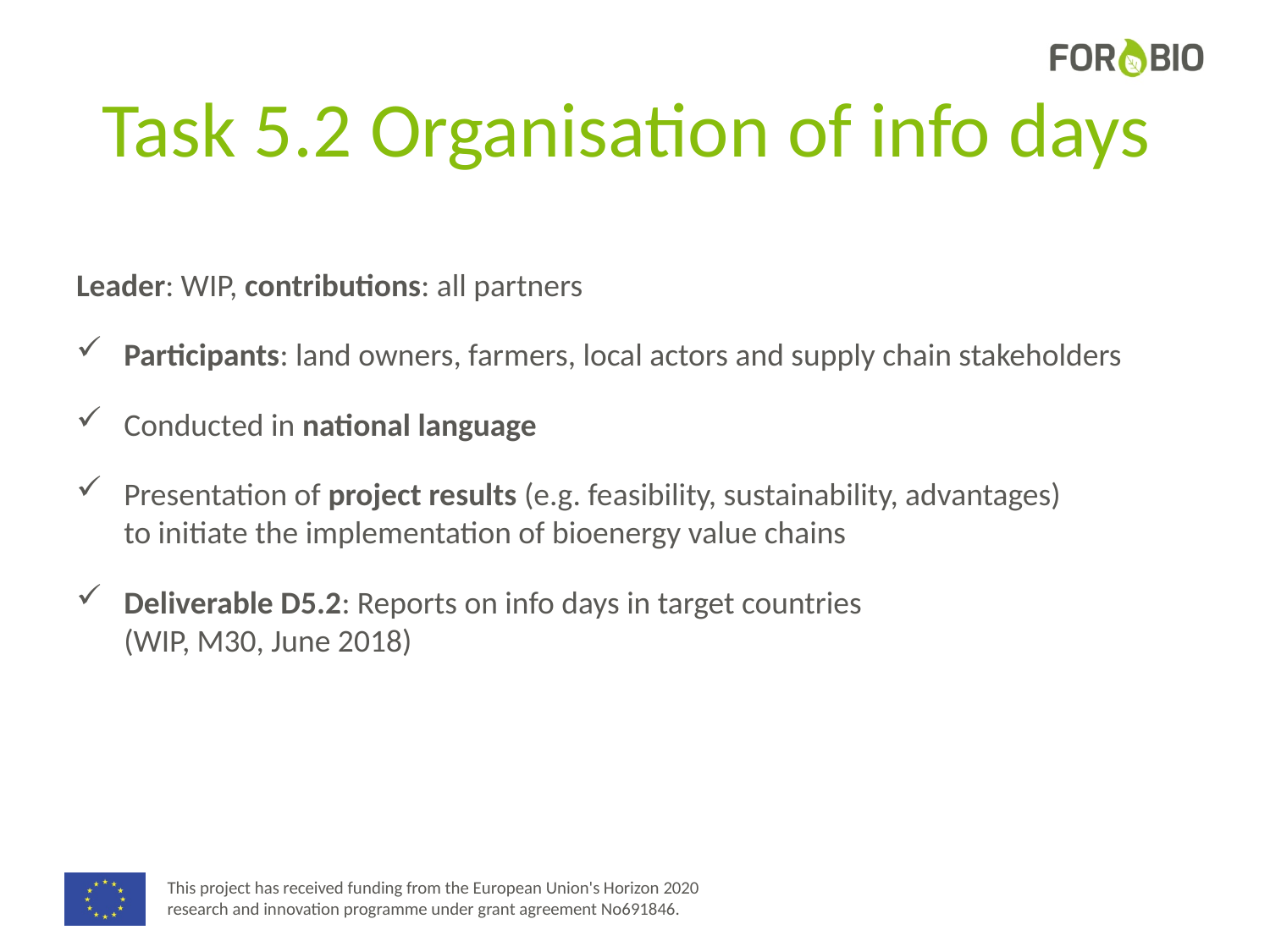

# Task 5.2 Organisation of info days
Leader: WIP, contributions: all partners
Participants: land owners, farmers, local actors and supply chain stakeholders
Conducted in national language
Presentation of project results (e.g. feasibility, sustainability, advantages)
to initiate the implementation of bioenergy value chains
Deliverable D5.2: Reports on info days in target countries
(WIP, M30, June 2018)